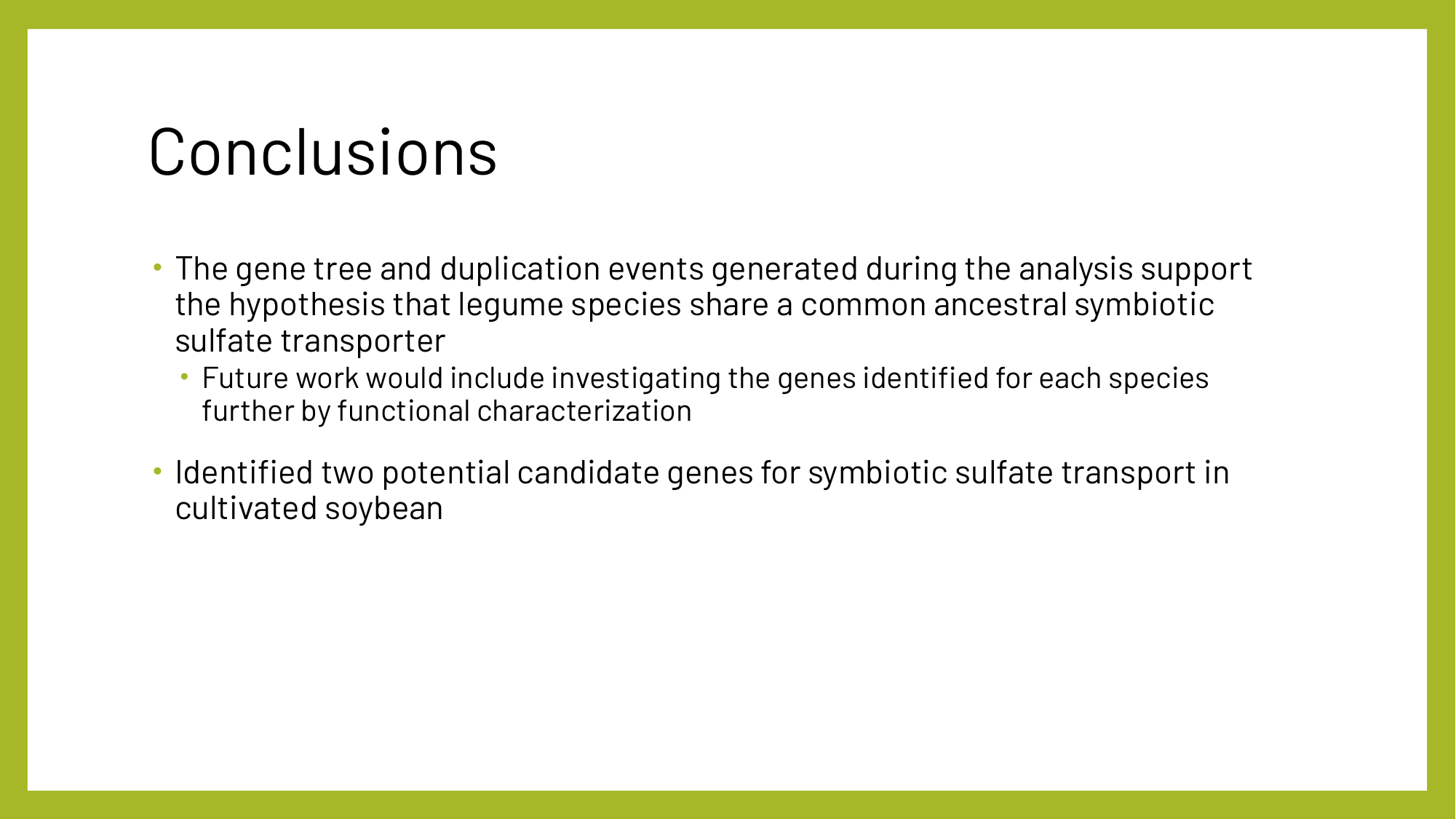

# Conclusions
The gene tree and duplication events generated during the analysis support the hypothesis that legume species share a common ancestral symbiotic sulfate transporter
Future work would include investigating the genes identified for each species further by functional characterization
Identified two potential candidate genes for symbiotic sulfate transport in cultivated soybean